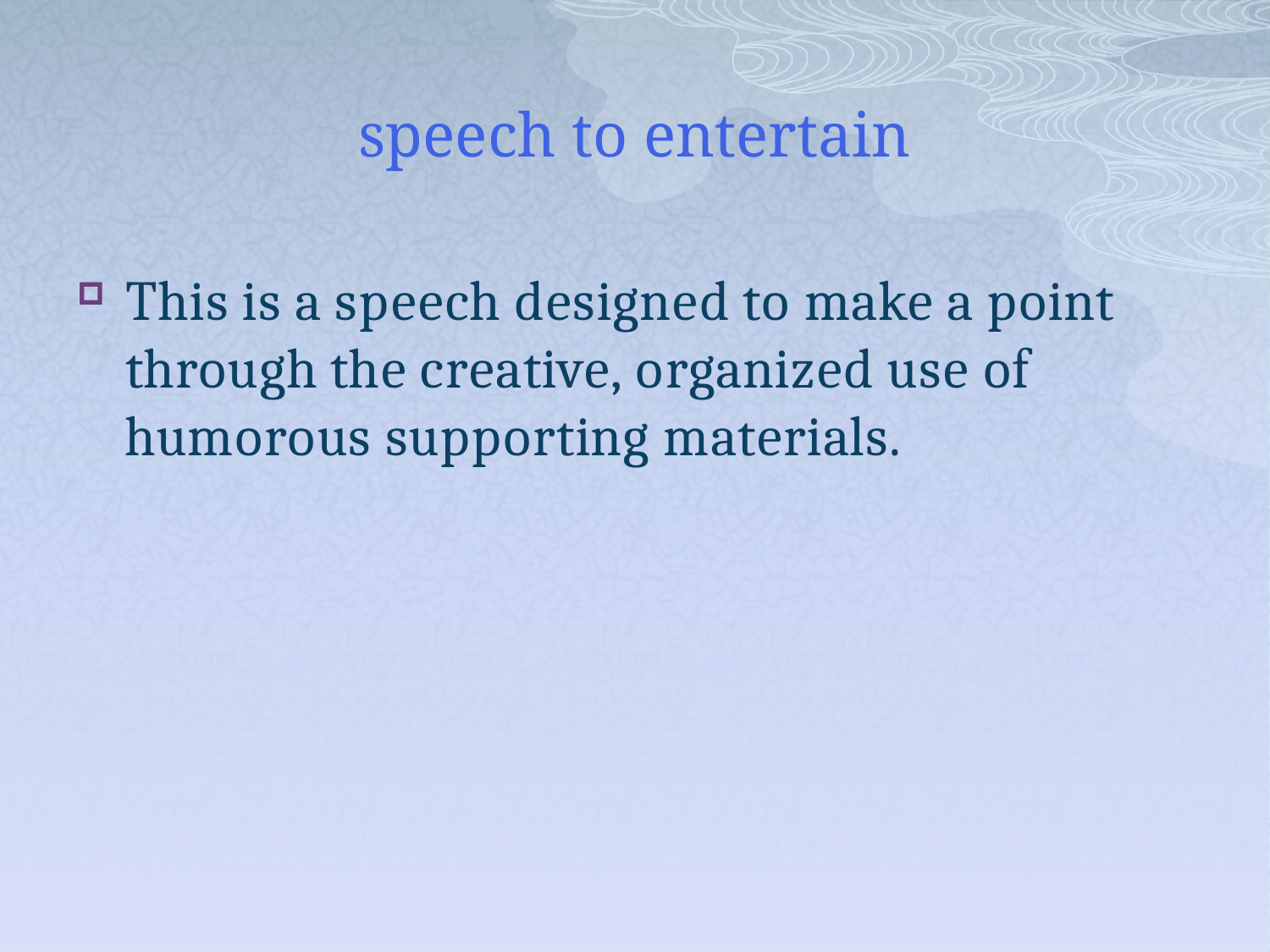

# speech to entertain
This is a speech designed to make a point through the creative, organized use of humorous supporting materials.